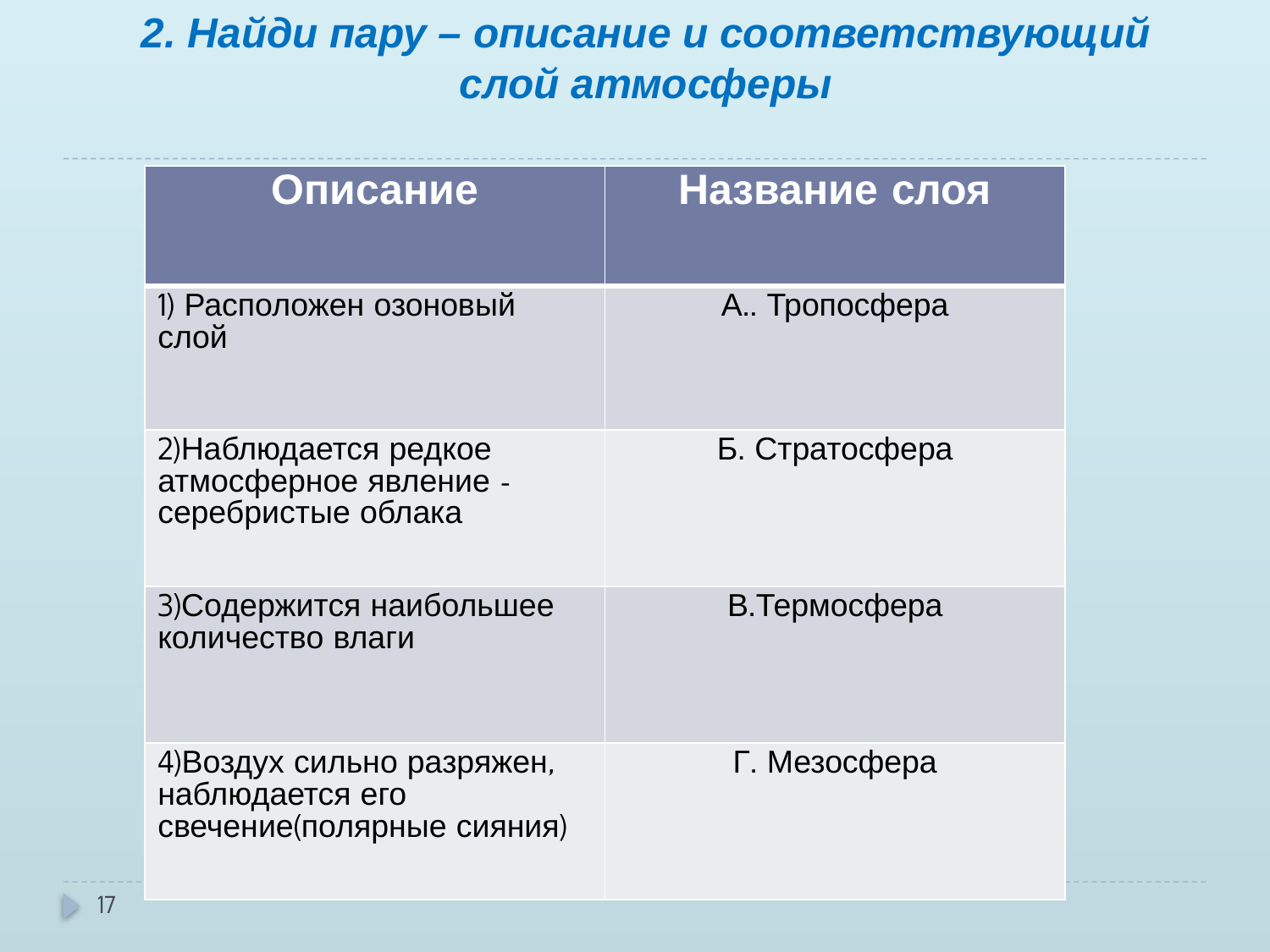

# 2. Найди пару – описание и соответствующий слой атмосферы
| Описание | Название слоя |
| --- | --- |
| 1) Расположен озоновый слой | А.. Тропосфера |
| 2)Наблюдается редкое атмосферное явление -серебристые облака | Б. Стратосфера |
| 3)Содержится наибольшее количество влаги | В.Термосфера |
| 4)Воздух сильно разряжен, наблюдается его свечение(полярные сияния) | Г. Мезосфера |

17